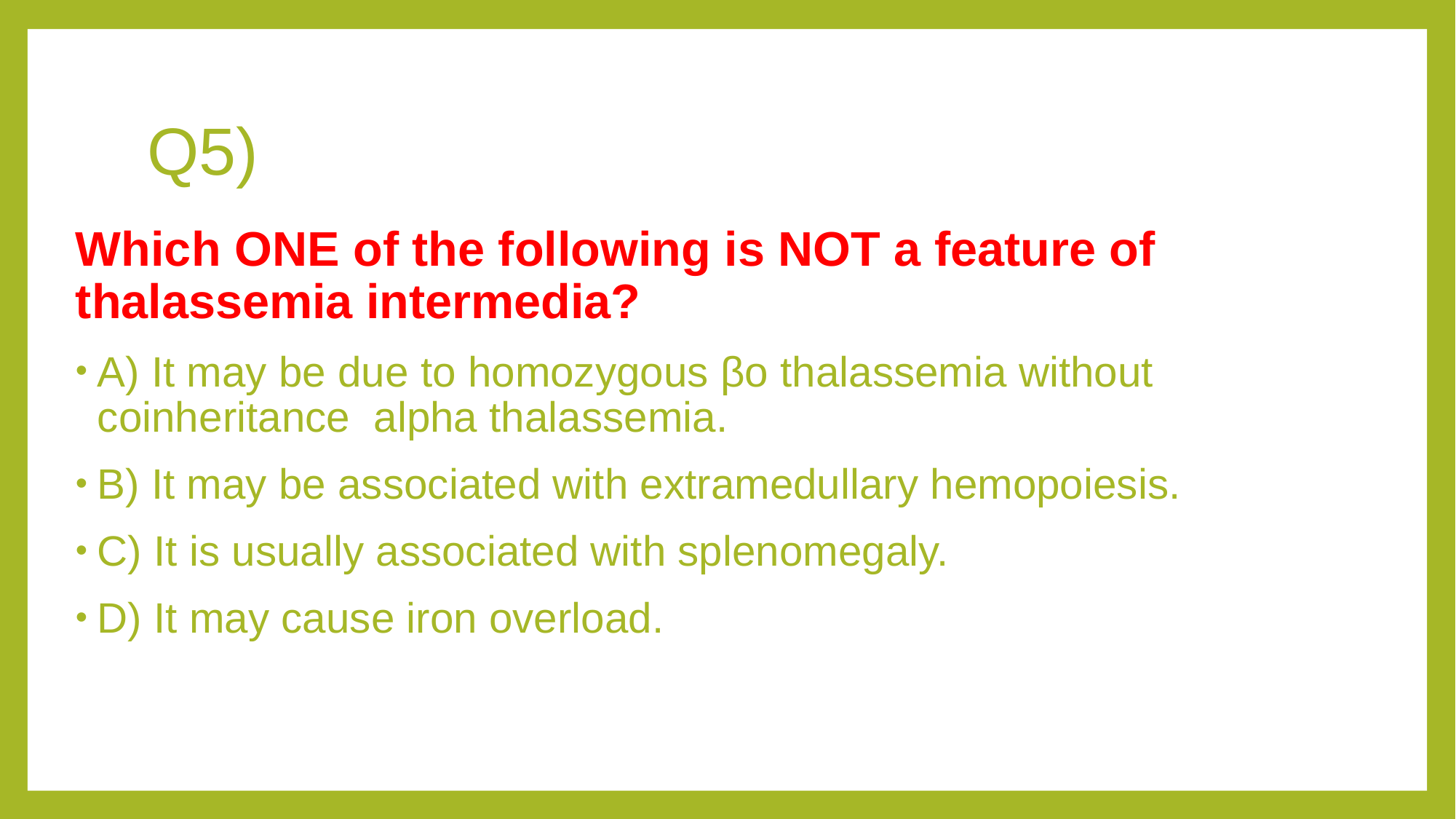

# Q5)
Which ONE of the following is NOT a feature of thalassemia intermedia?
A) It may be due to homozygous βo thalassemia without coinheritance  alpha thalassemia.
B) It may be associated with extramedullary hemopoiesis.
C) It is usually associated with splenomegaly.
D) It may cause iron overload.